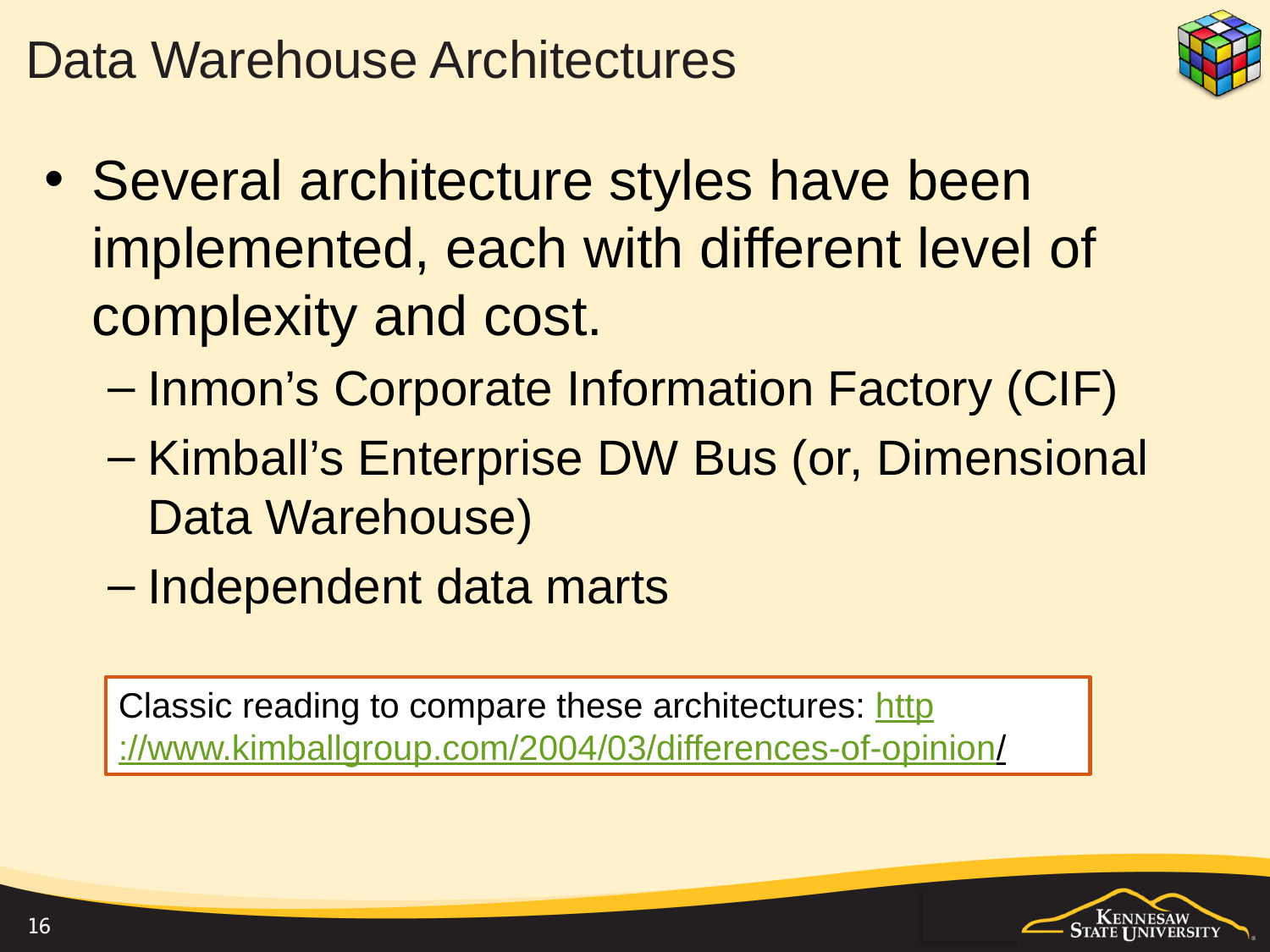

# Data Warehouse Architectures
Several architecture styles have been implemented, each with different level of complexity and cost.
Inmon’s Corporate Information Factory (CIF)
Kimball’s Enterprise DW Bus (or, Dimensional Data Warehouse)
Independent data marts
Classic reading to compare these architectures: http://www.kimballgroup.com/2004/03/differences-of-opinion/
16